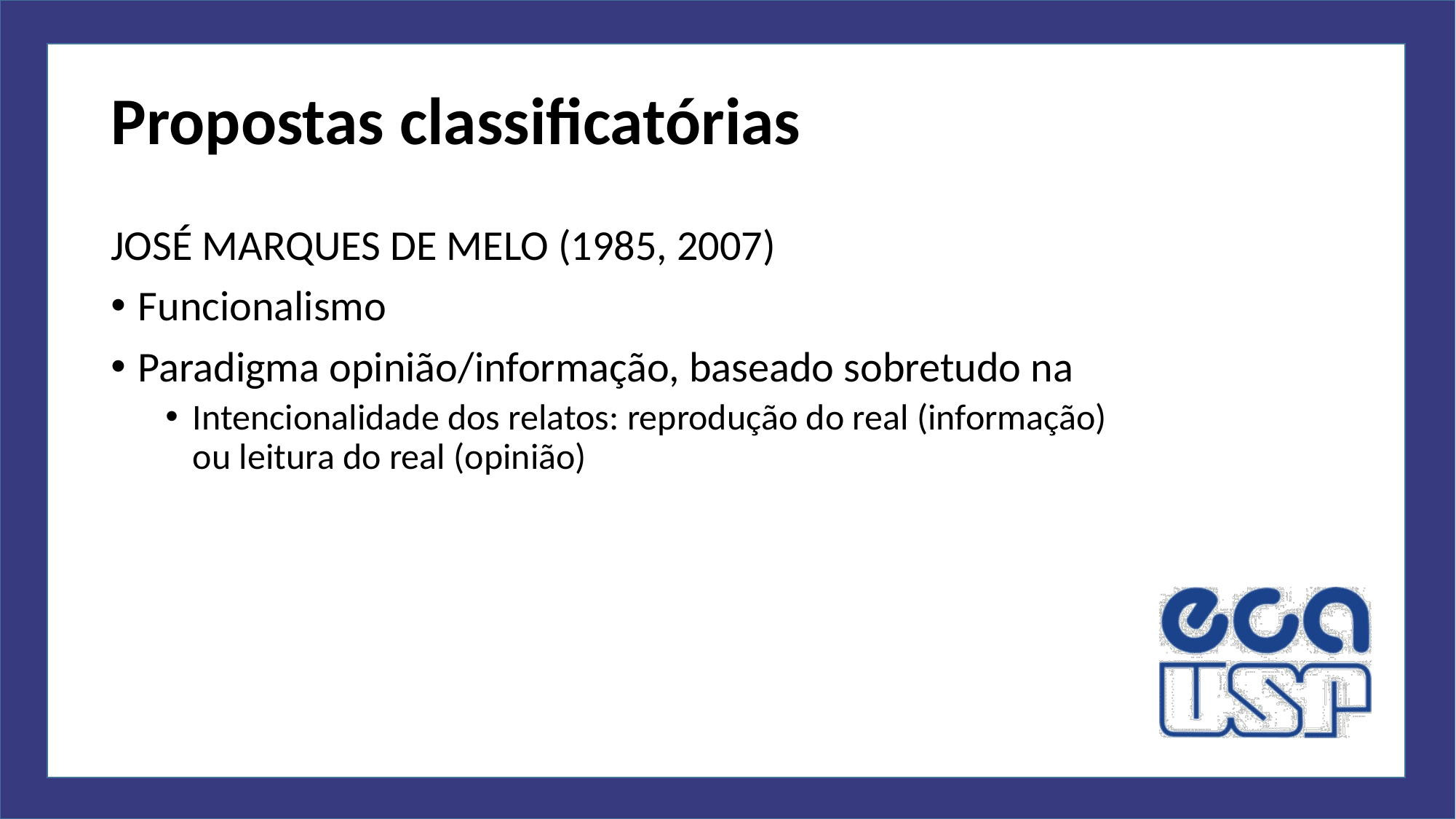

# Propostas classificatórias
JOSÉ MARQUES DE MELO (1985, 2007)
Funcionalismo
Paradigma opinião/informação, baseado sobretudo na
Intencionalidade dos relatos: reprodução do real (informação) ou leitura do real (opinião)